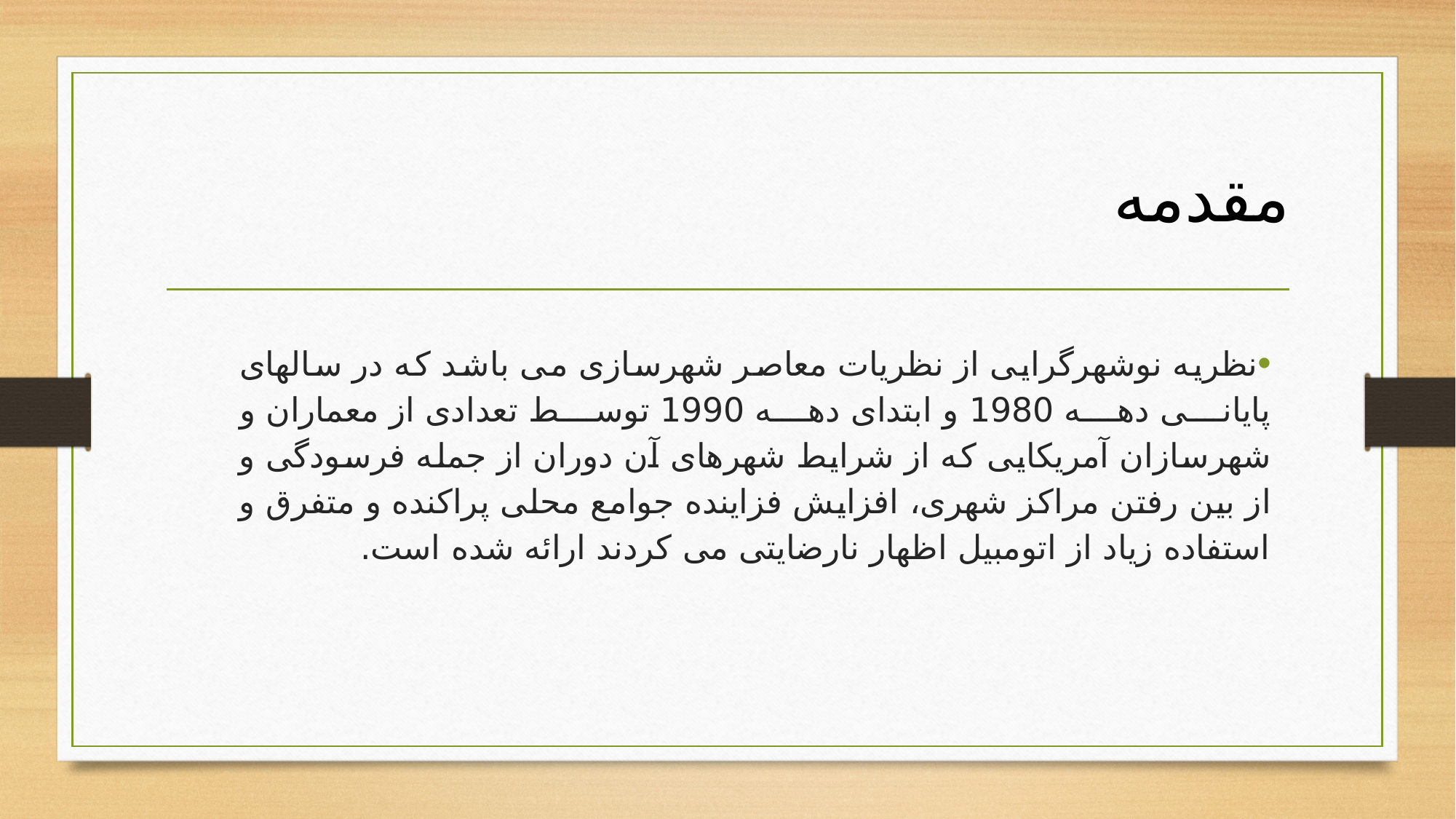

# مقدمه
نظریه نوشهرگرایی از نظریات معاصر شهرسازی می باشد که در سالهای پایانی دهه 1980 و ابتدای دهه 1990 توسط تعدادی از معماران و شهرسازان آمریکایی که از شرایط شهرهای آن دوران از جمله فرسودگی و از بین رفتن مراکز شهری، افزایش فزاینده جوامع محلی پراکنده و متفرق و استفاده زیاد از اتومبیل اظهار نارضایتی می کردند ارائه شده است.